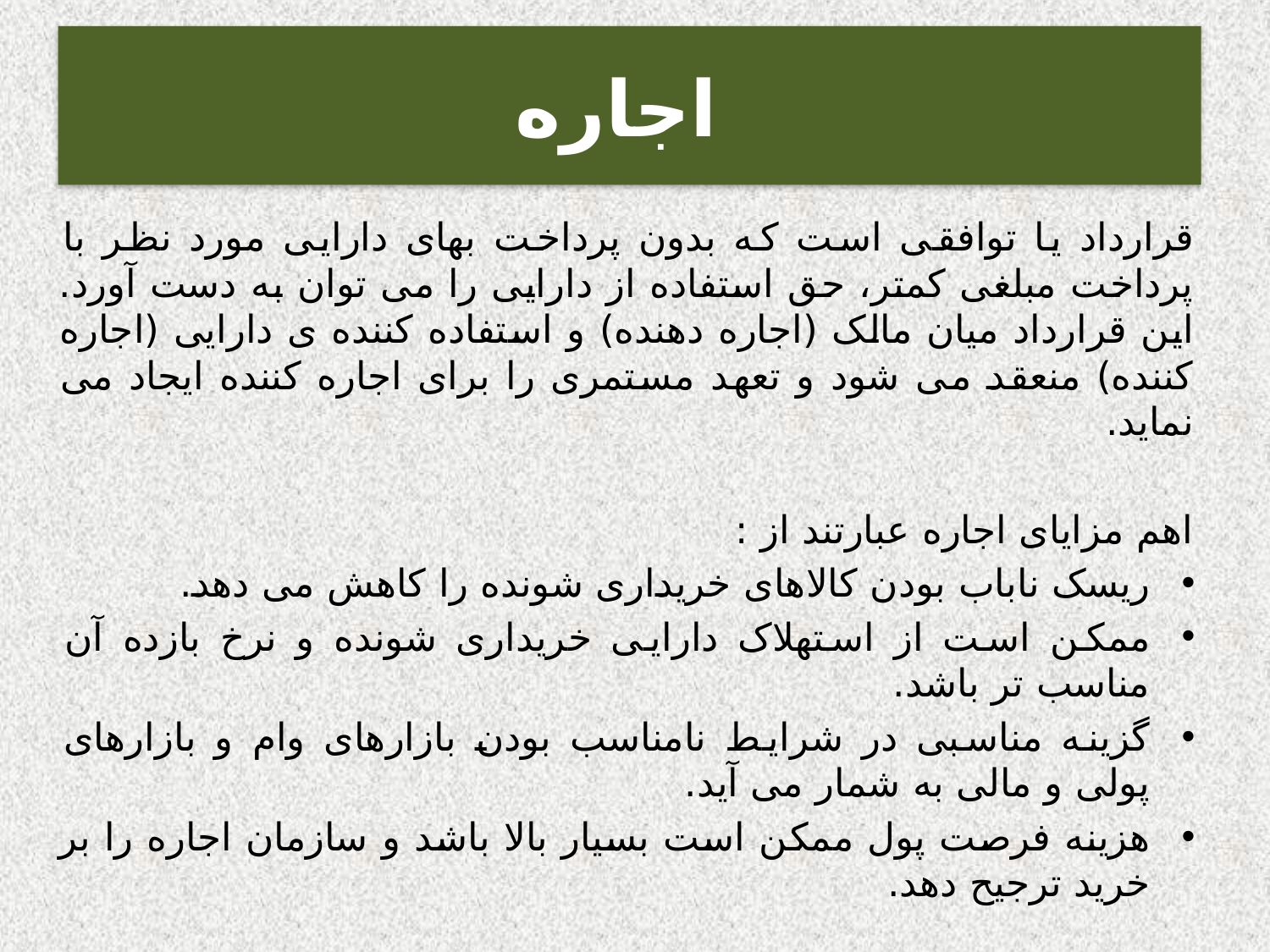

# اجاره
قرارداد یا توافقی است که بدون پرداخت بهای دارایی مورد نظر با پرداخت مبلغی کمتر، حق استفاده از دارایی را می توان به دست آورد. این قرارداد میان مالک (اجاره دهنده) و استفاده کننده ی دارایی (اجاره کننده) منعقد می شود و تعهد مستمری را برای اجاره کننده ایجاد می نماید.

اهم مزایای اجاره عبارتند از :
ریسک ناباب بودن کالاهای خریداری شونده را کاهش می دهد.
ممکن است از استهلاک دارایی خریداری شونده و نرخ بازده آن مناسب تر باشد.
گزینه مناسبی در شرایط نامناسب بودن بازارهای وام و بازارهای پولی و مالی به شمار می آید.
هزینه فرصت پول ممکن است بسیار بالا باشد و سازمان اجاره را بر خرید ترجیح دهد.